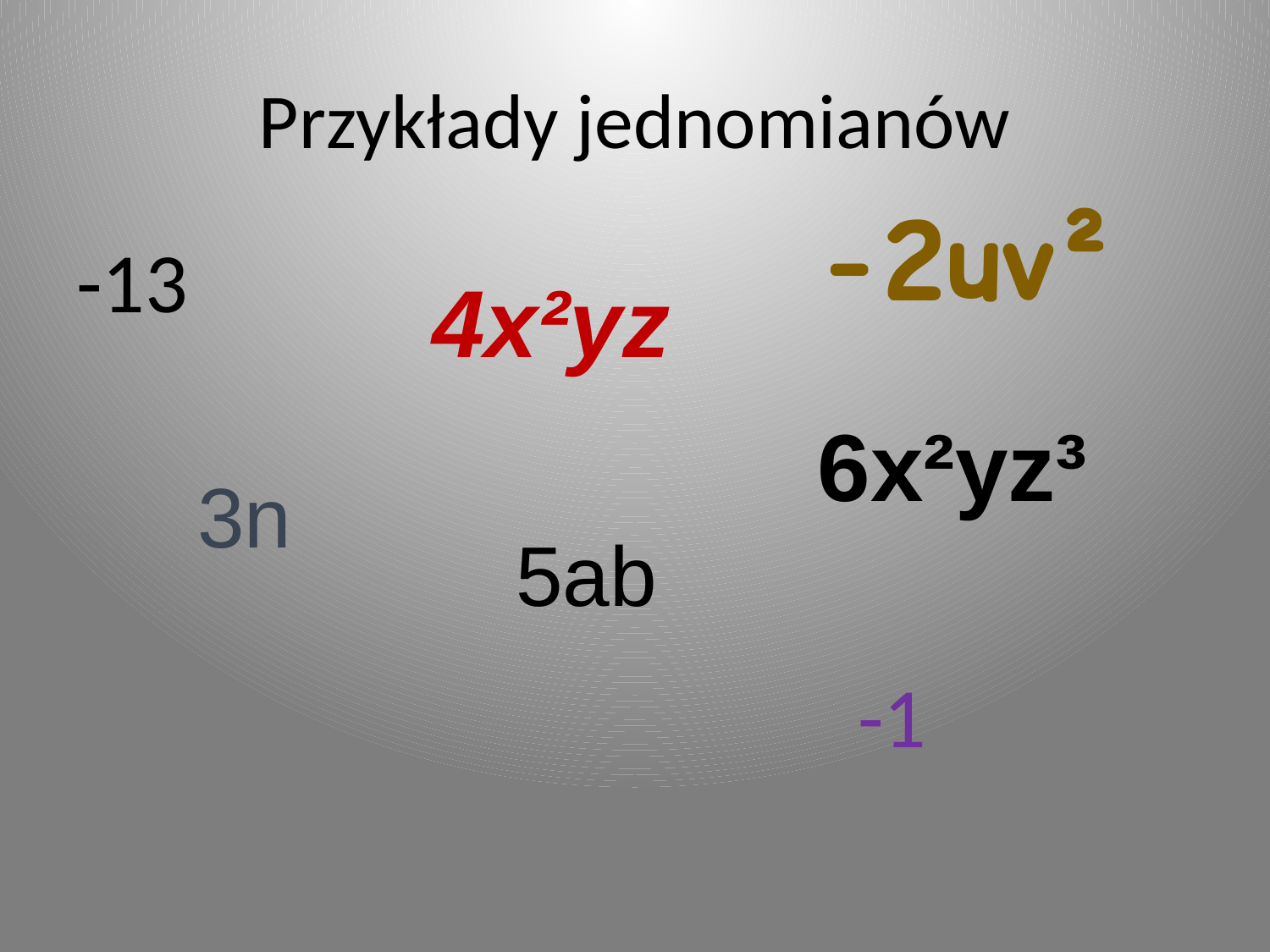

# Przykłady jednomianów
-2uv²
-13
4x²yz
6x²yz³
3n
5ab
-1